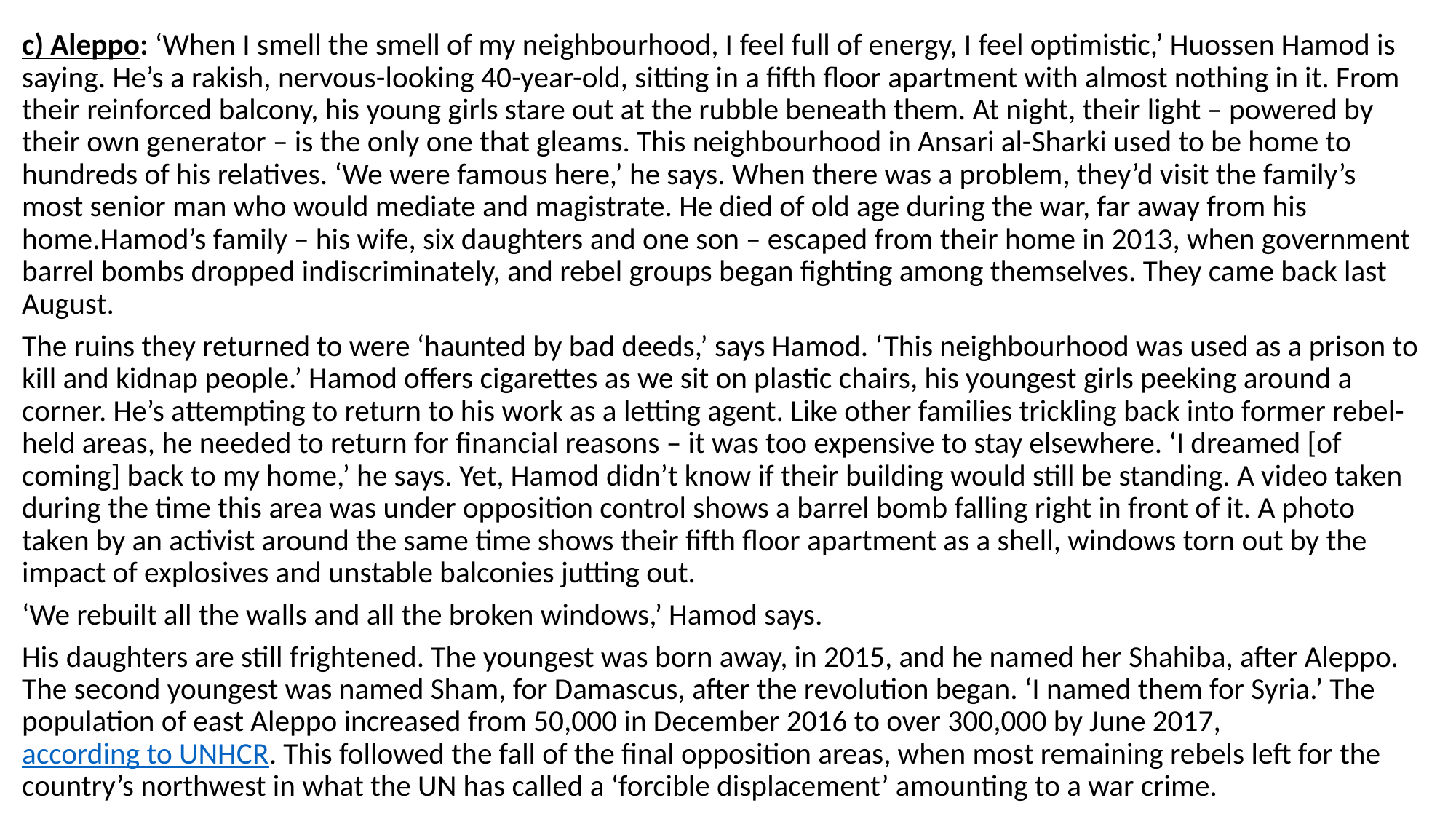

c) Aleppo: ‘When I smell the smell of my neighbourhood, I feel full of energy, I feel optimistic,’ Huossen Hamod is saying. He’s a rakish, nervous-looking 40-year-old, sitting in a fifth floor apartment with almost nothing in it. From their reinforced balcony, his young girls stare out at the rubble beneath them. At night, their light – powered by their own generator – is the only one that gleams. This neighbourhood in Ansari al-Sharki used to be home to hundreds of his relatives. ‘We were famous here,’ he says. When there was a problem, they’d visit the family’s most senior man who would mediate and magistrate. He died of old age during the war, far away from his home.Hamod’s family – his wife, six daughters and one son – escaped from their home in 2013, when government barrel bombs dropped indiscriminately, and rebel groups began fighting among themselves. They came back last August.
The ruins they returned to were ‘haunted by bad deeds,’ says Hamod. ‘This neighbour­hood was used as a prison to kill and kidnap people.’ Hamod offers cigarettes as we sit on plastic chairs, his youngest girls peeking around a corner. He’s attempting to return to his work as a letting agent. Like other families trickling back into former rebel-held areas, he needed to return for financial reasons – it was too expensive to stay elsewhere. ‘I dreamed [of coming] back to my home,’ he says. Yet, Hamod didn’t know if their building would still be standing. A video taken during the time this area was under opposition control shows a barrel bomb falling right in front of it. A photo taken by an activist around the same time shows their fifth floor apartment as a shell, windows torn out by the impact of explosives and unstable balconies jutting out.
‘We rebuilt all the walls and all the broken windows,’ Hamod says.
His daughters are still frightened. The youngest was born away, in 2015, and he named her Shahiba, after Aleppo. The second youngest was named Sham, for Damascus, after the revolution began. ‘I named them for Syria.’ The population of east Aleppo increased from 50,000 in December 2016 to over 300,000 by June 2017, according to UNHCR. This followed the fall of the final opposition areas, when most remaining rebels left for the country’s northwest in what the UN has called a ‘forcible displacement’ amounting to a war crime.